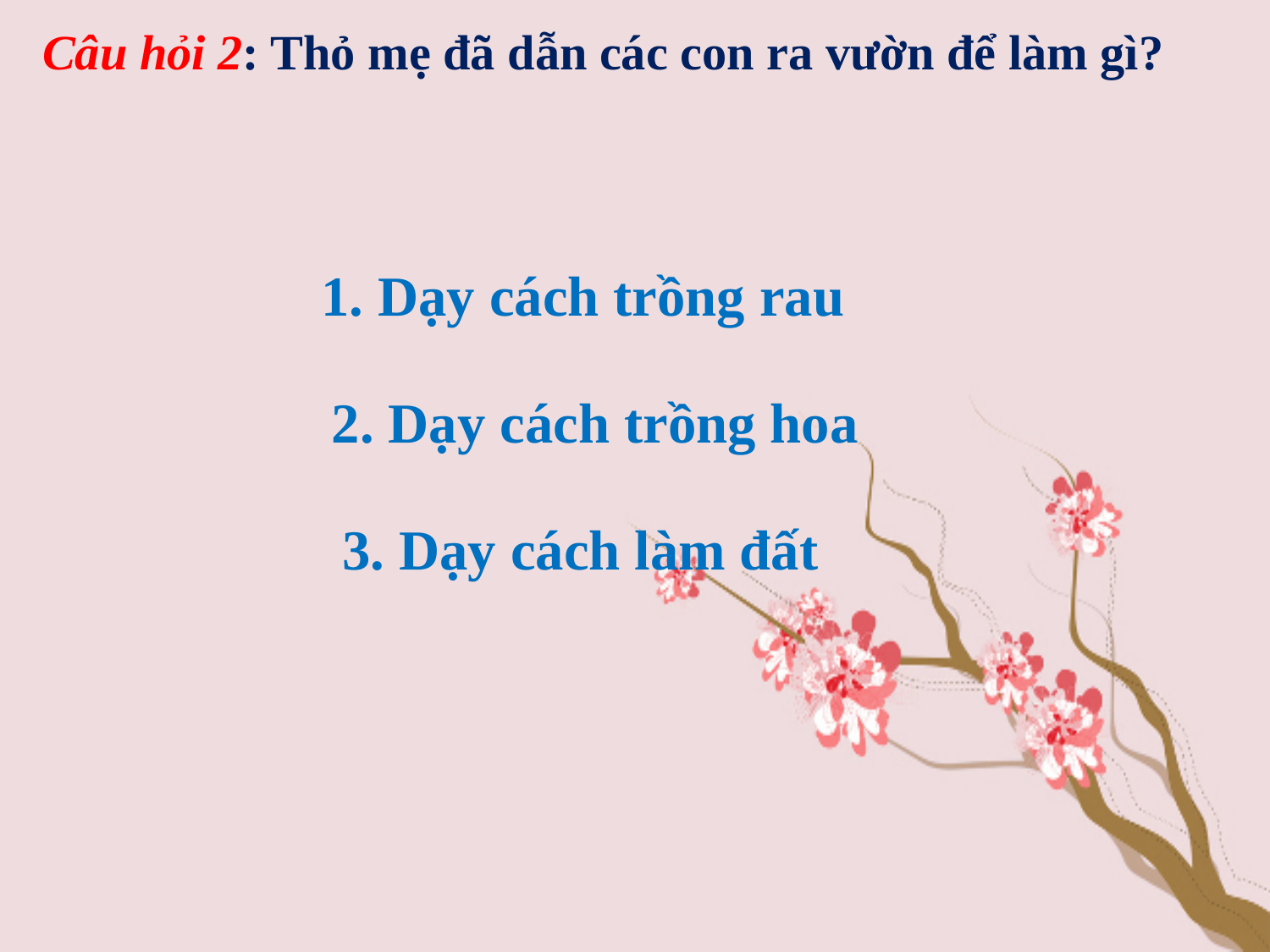

# Câu hỏi 2: Thỏ mẹ đã dẫn các con ra vườn để làm gì?
1. Dạy cách trồng rau
2. Dạy cách trồng hoa
3. Dạy cách làm đất